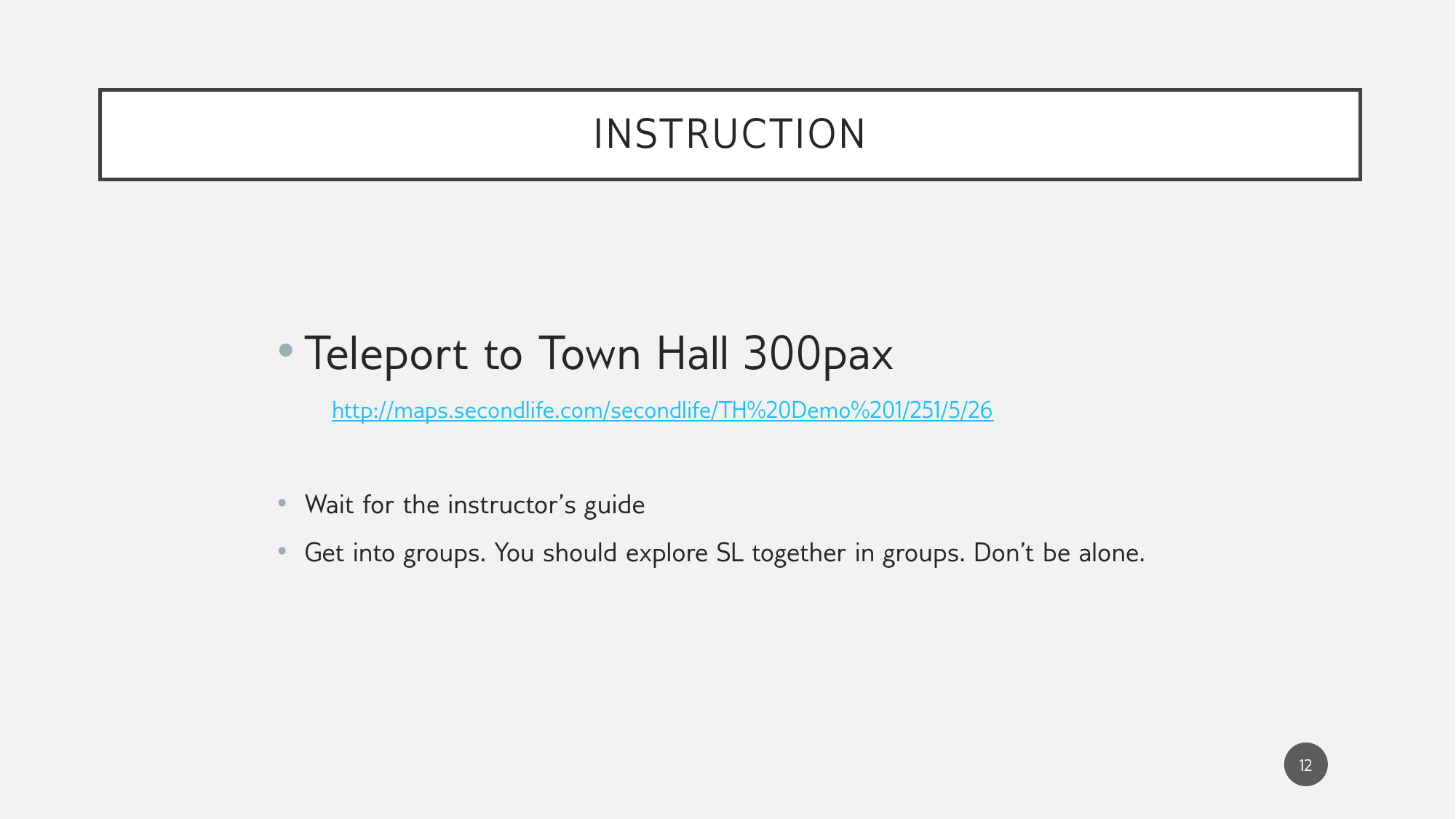

# Instruction
Teleport to Town Hall 300pax
http://maps.secondlife.com/secondlife/TH%20Demo%201/251/5/26

Wait for the instructor’s guide
Get into groups. You should explore SL together in groups. Don’t be alone.

12